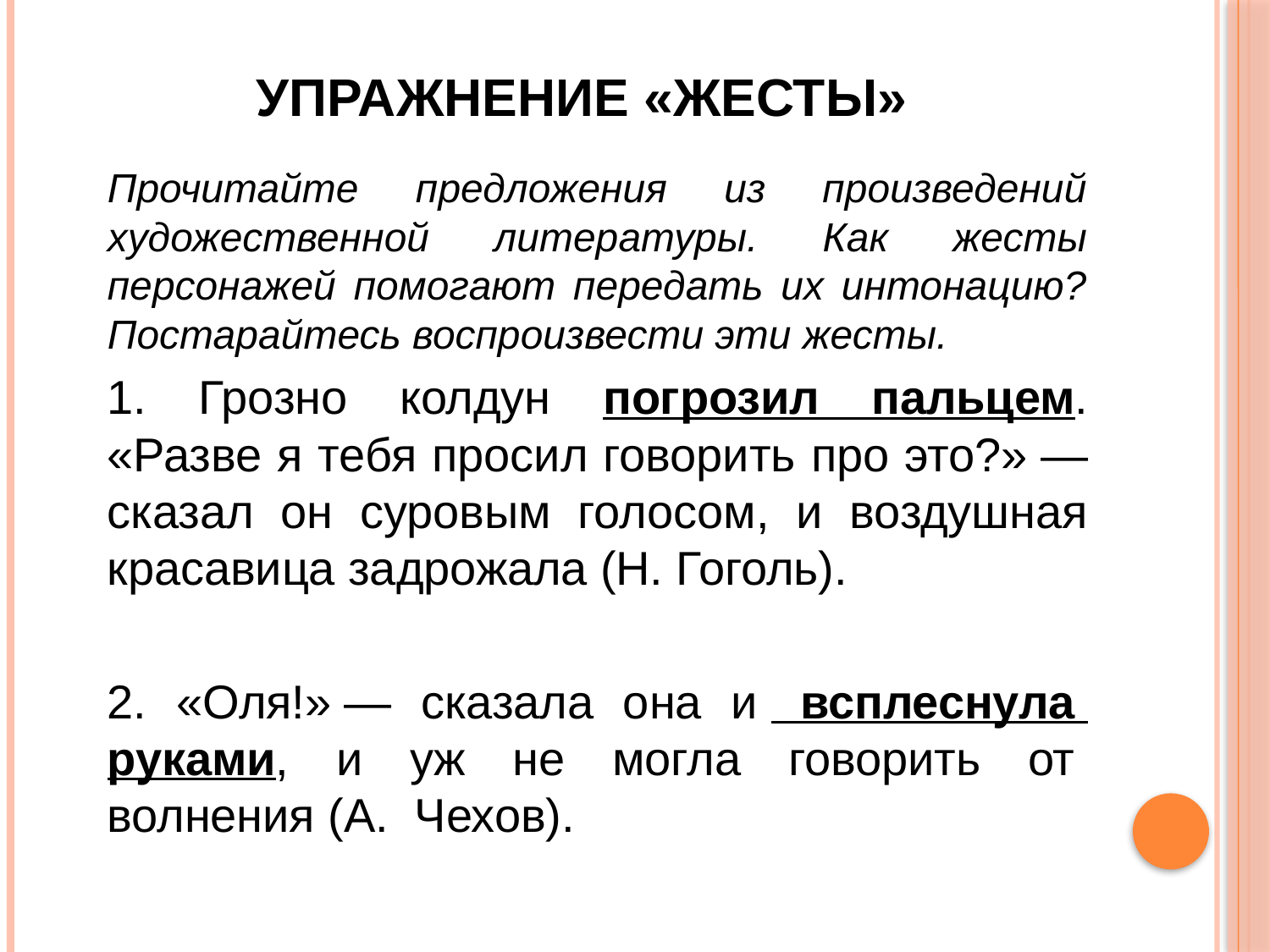

# Упражнение «Жесты»
Прочитайте предложения из произведений художественной литературы. Как жесты персонажей помогают передать их интонацию? Постарайтесь воспроизвести эти жесты.
1. Грозно колдун погрозил пальцем. «Разве я тебя просил говорить про это?» — сказал он суровым голосом, и воздушная красавица задрожала (Н. Гоголь).

2. «Оля!» — сказала она и  всплеснула  руками, и уж не могла говорить от  волнения (А.  Чехов).